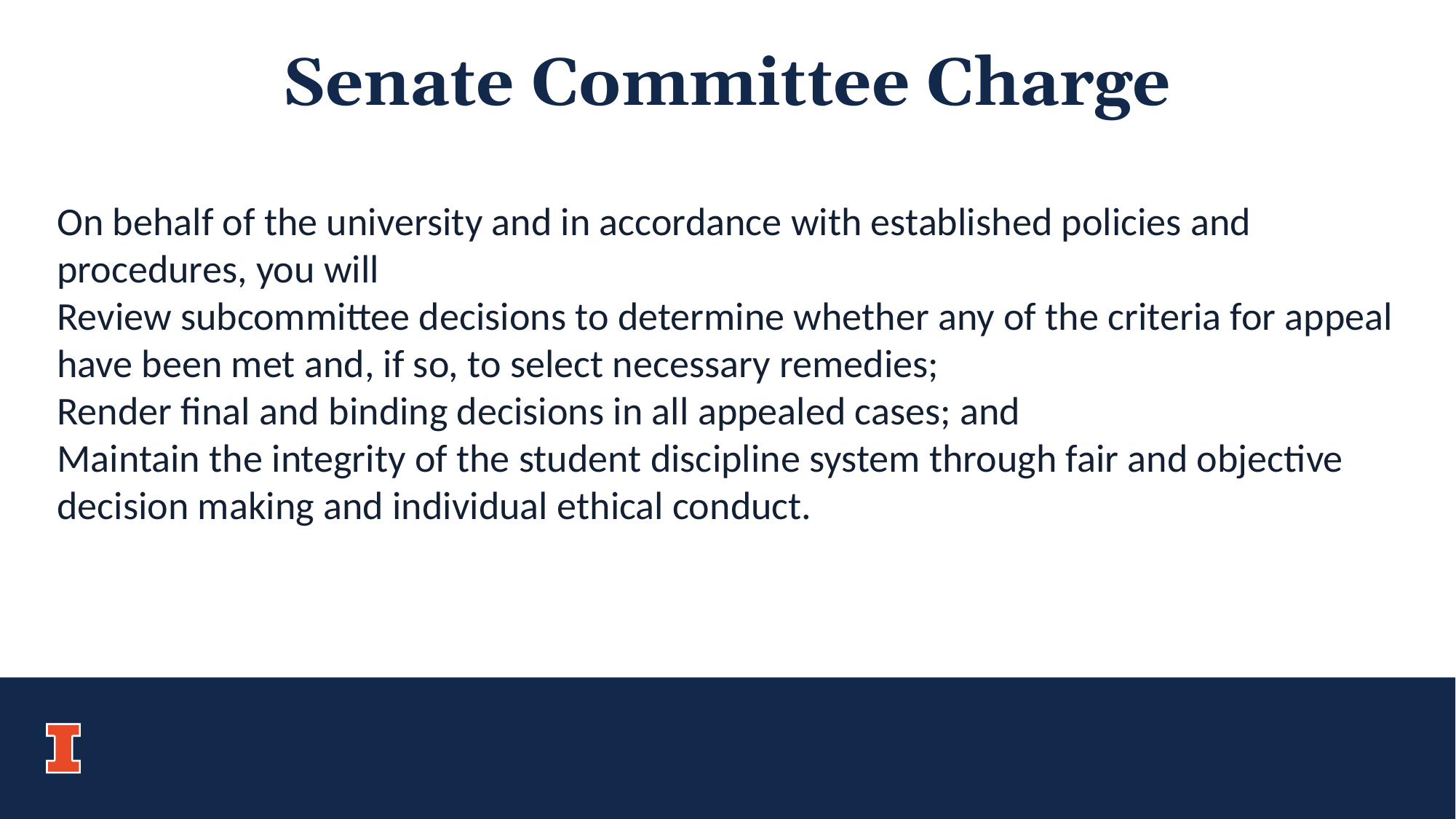

Senate Committee Charge
On behalf of the university and in accordance with established policies and procedures, you will
Review subcommittee decisions to determine whether any of the criteria for appeal have been met and, if so, to select necessary remedies;
Render final and binding decisions in all appealed cases; and
Maintain the integrity of the student discipline system through fair and objective decision making and individual ethical conduct.